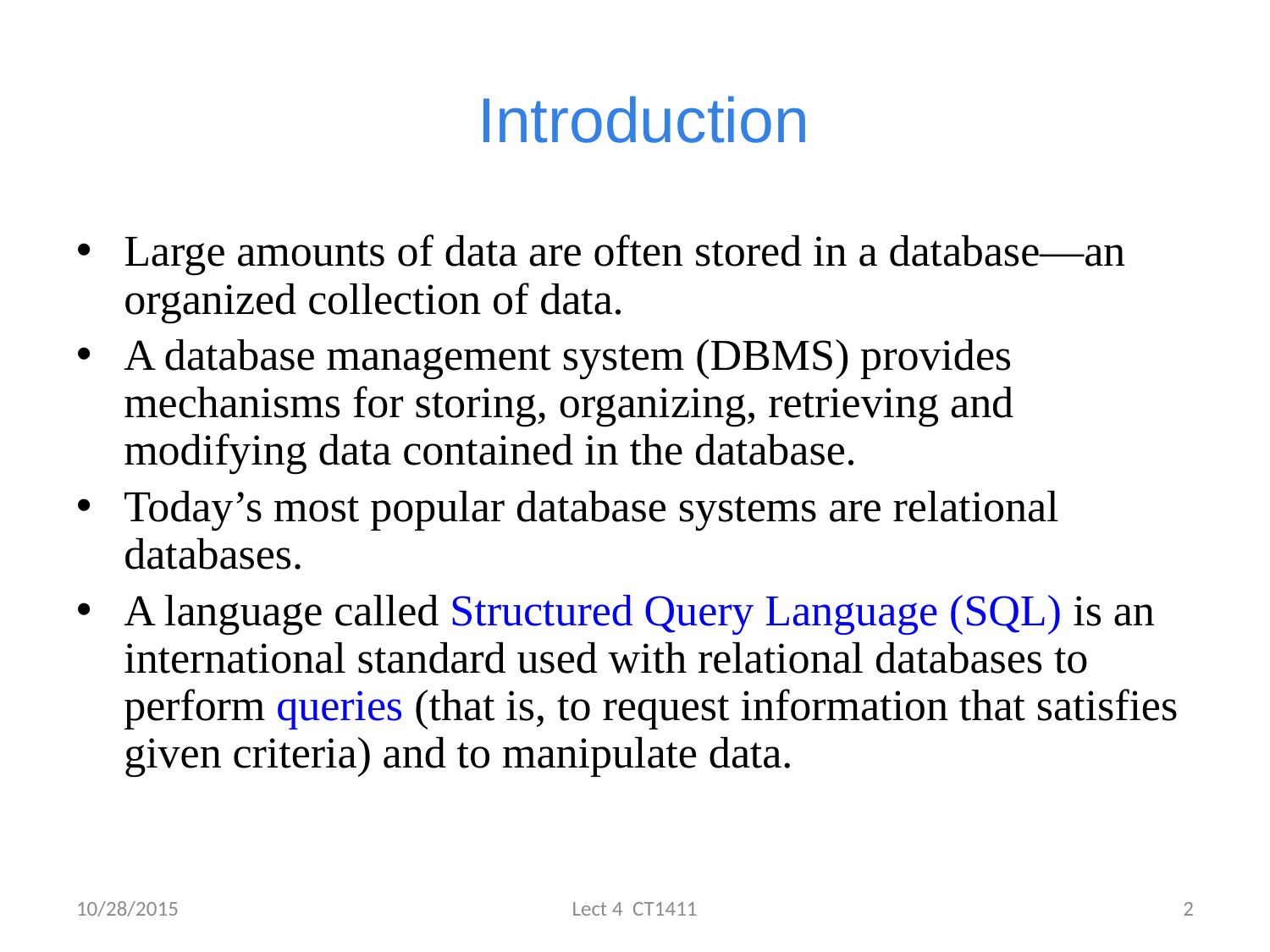

# Introduction
Large amounts of data are often stored in a database—an organized collection of data.
A database management system (DBMS) provides mechanisms for storing, organizing, retrieving and modifying data contained in the database.
Today’s most popular database systems are relational databases.
A language called Structured Query Language (SQL) is an international standard used with relational databases to perform queries (that is, to request information that satisfies given criteria) and to manipulate data.
10/28/2015
Lect 4  CT1411
2